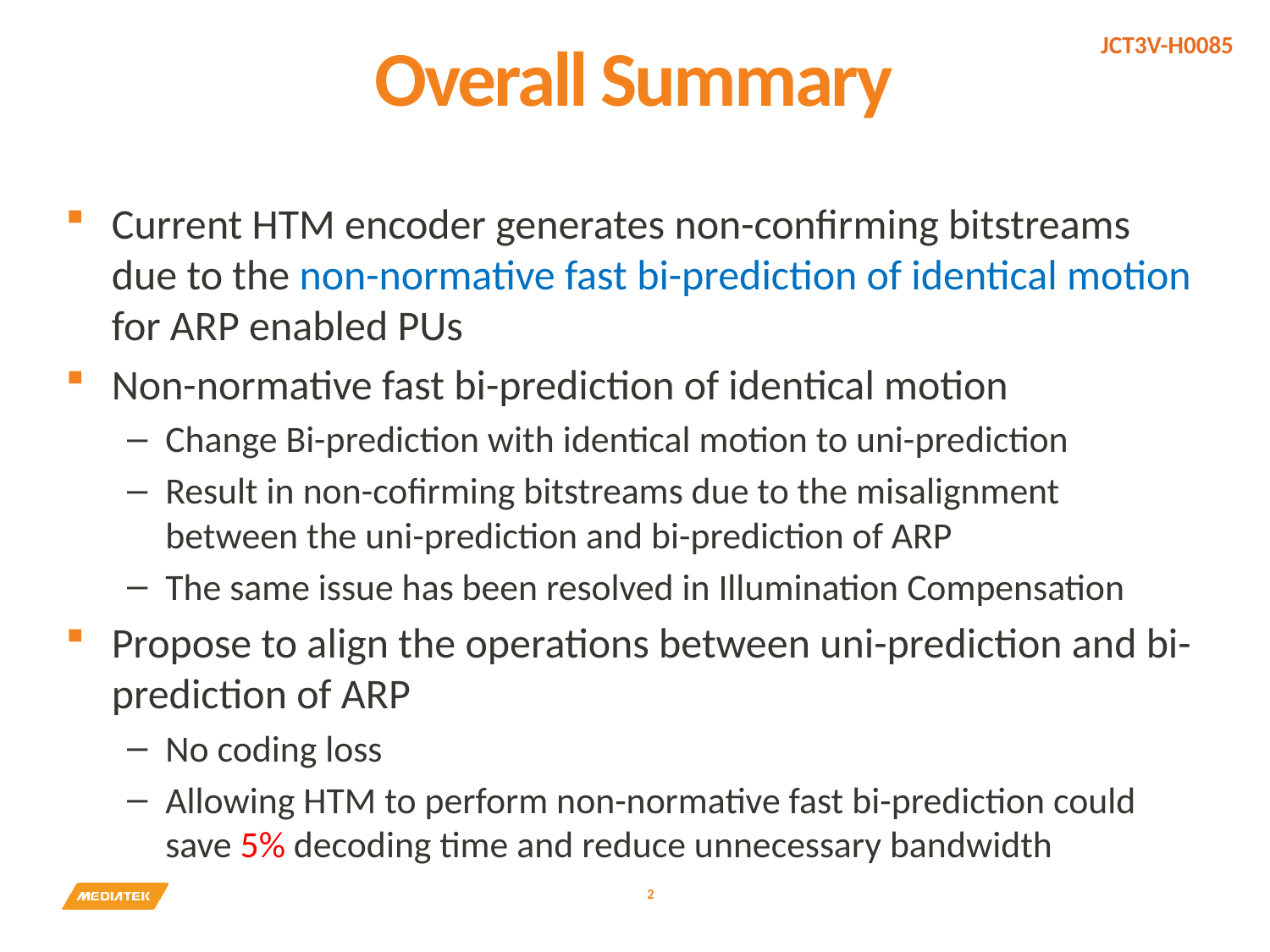

# Overall Summary
Current HTM encoder generates non-confirming bitstreams due to the non-normative fast bi-prediction of identical motion for ARP enabled PUs
Non-normative fast bi-prediction of identical motion
Change Bi-prediction with identical motion to uni-prediction
Result in non-cofirming bitstreams due to the misalignment between the uni-prediction and bi-prediction of ARP
The same issue has been resolved in Illumination Compensation
Propose to align the operations between uni-prediction and bi-prediction of ARP
No coding loss
Allowing HTM to perform non-normative fast bi-prediction could save 5% decoding time and reduce unnecessary bandwidth

2